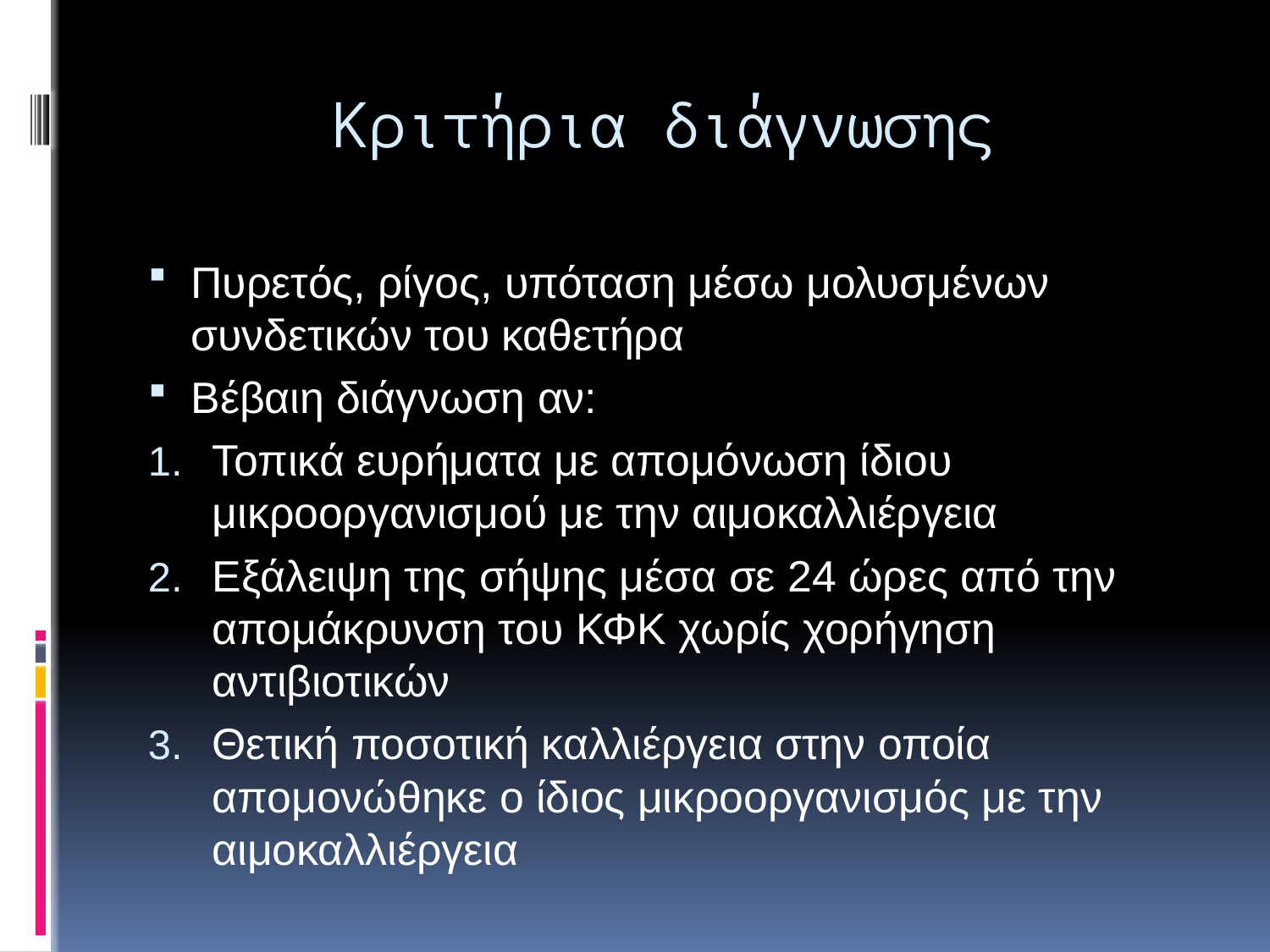

# Κριτήρια διάγνωσης
Πυρετός, ρίγος, υπόταση μέσω μολυσμένων συνδετικών του καθετήρα
Βέβαιη διάγνωση αν:
Τοπικά ευρήματα με απομόνωση ίδιου μικροοργανισμού με την αιμοκαλλιέργεια
Εξάλειψη της σήψης μέσα σε 24 ώρες από την απομάκρυνση του ΚΦΚ χωρίς χορήγηση αντιβιοτικών
Θετική ποσοτική καλλιέργεια στην οποία απομονώθηκε ο ίδιος μικροοργανισμός με την αιμοκαλλιέργεια